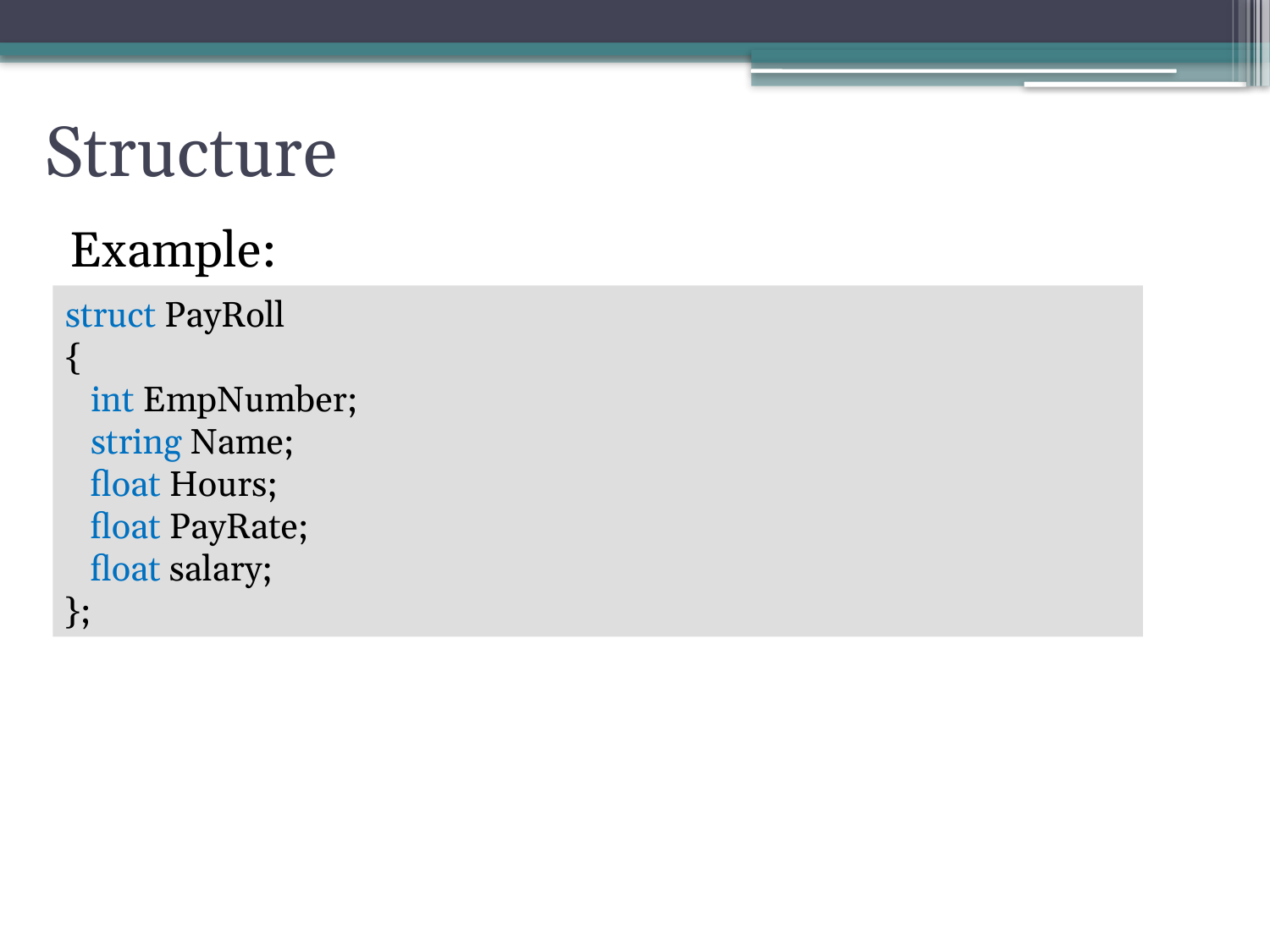

# Structure
Example:
struct PayRoll
{
   int EmpNumber;
   string Name;
   float Hours;
   float PayRate;
   float salary;
};